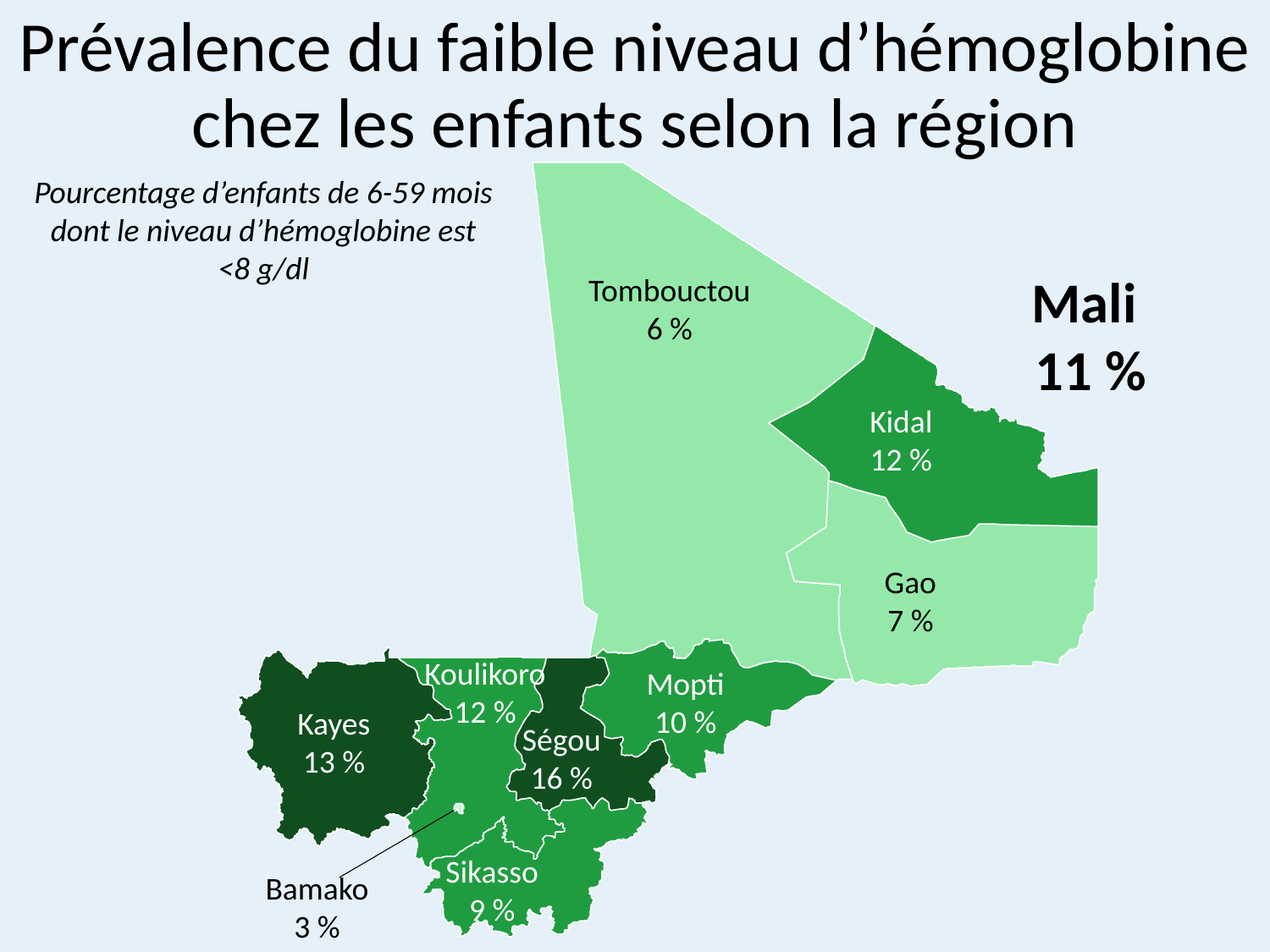

# Prévalence du faible niveau d’hémoglobine chez les enfants selon la région

Pourcentage d’enfants de 6-59 mois dont le niveau d’hémoglobine est <8 g/dl
Mali
11 %
Tombouctou
6 %

Kidal
12 %

Gao
7 %

Koulikoro
12 %

Mopti
10 %
Kayes
13 %
Ségou
16 %

Sikasso
9 %
Bamako
3 %